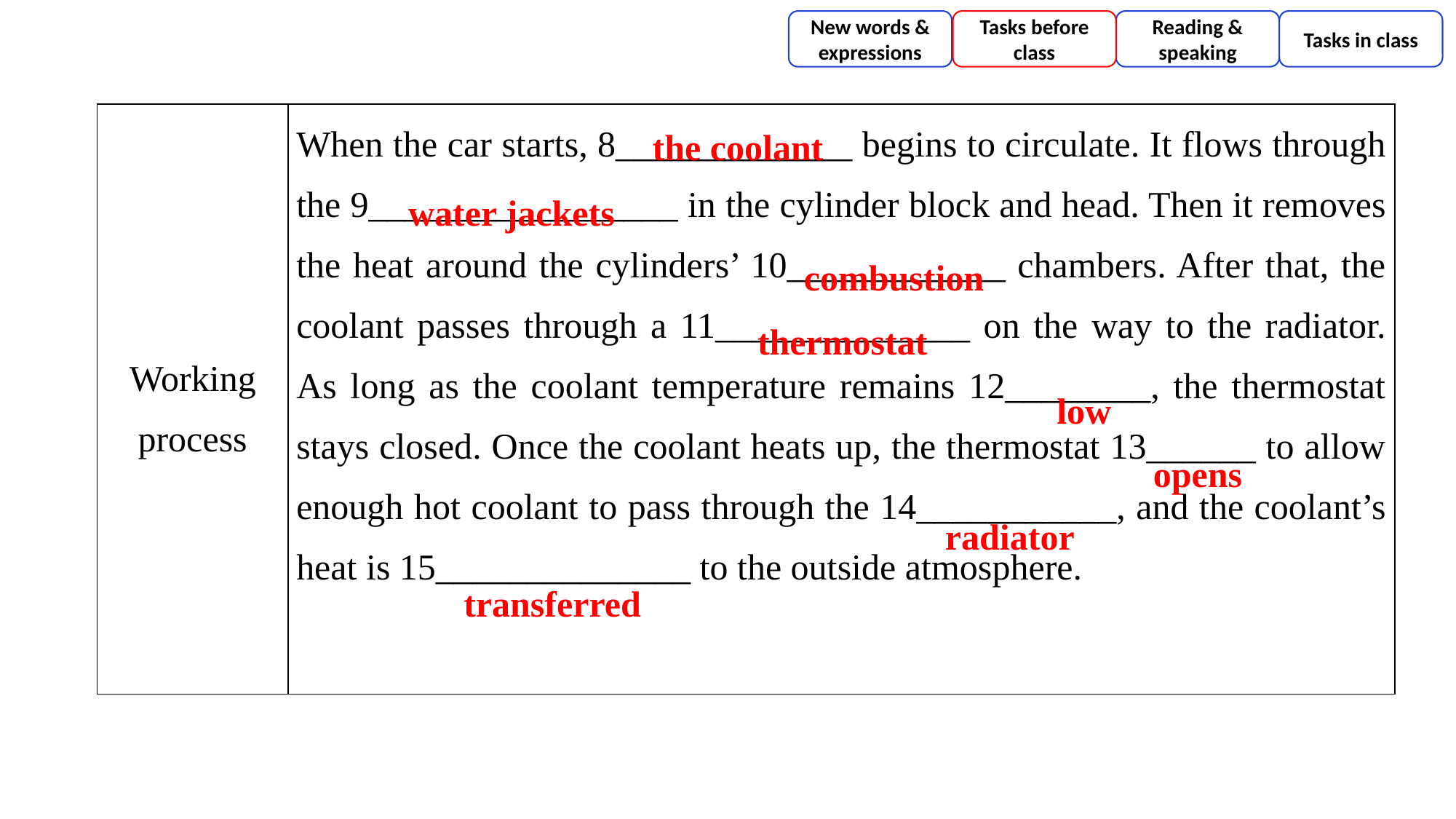

New words & expressions
Tasks before class
Reading & speaking
Tasks in class
| Working process | When the car starts, 8\_\_\_\_\_\_\_\_\_\_\_\_\_ begins to circulate. It flows through the 9\_\_\_\_\_\_\_\_\_\_\_\_\_\_\_\_\_ in the cylinder block and head. Then it removes the heat around the cylinders’ 10\_\_\_\_\_\_\_\_\_\_\_\_ chambers. After that, the coolant passes through a 11\_\_\_\_\_\_\_\_\_\_\_\_\_\_ on the way to the radiator. As long as the coolant temperature remains 12\_\_\_\_\_\_\_\_, the thermostat stays closed. Once the coolant heats up, the thermostat 13\_\_\_\_\_\_ to allow enough hot coolant to pass through the 14\_\_\_\_\_\_\_\_\_\_\_, and the coolant’s heat is 15\_\_\_\_\_\_\_\_\_\_\_\_\_\_ to the outside atmosphere. |
| --- | --- |
the coolant
water jackets
combustion
thermostat
low
opens
radiator
transferred